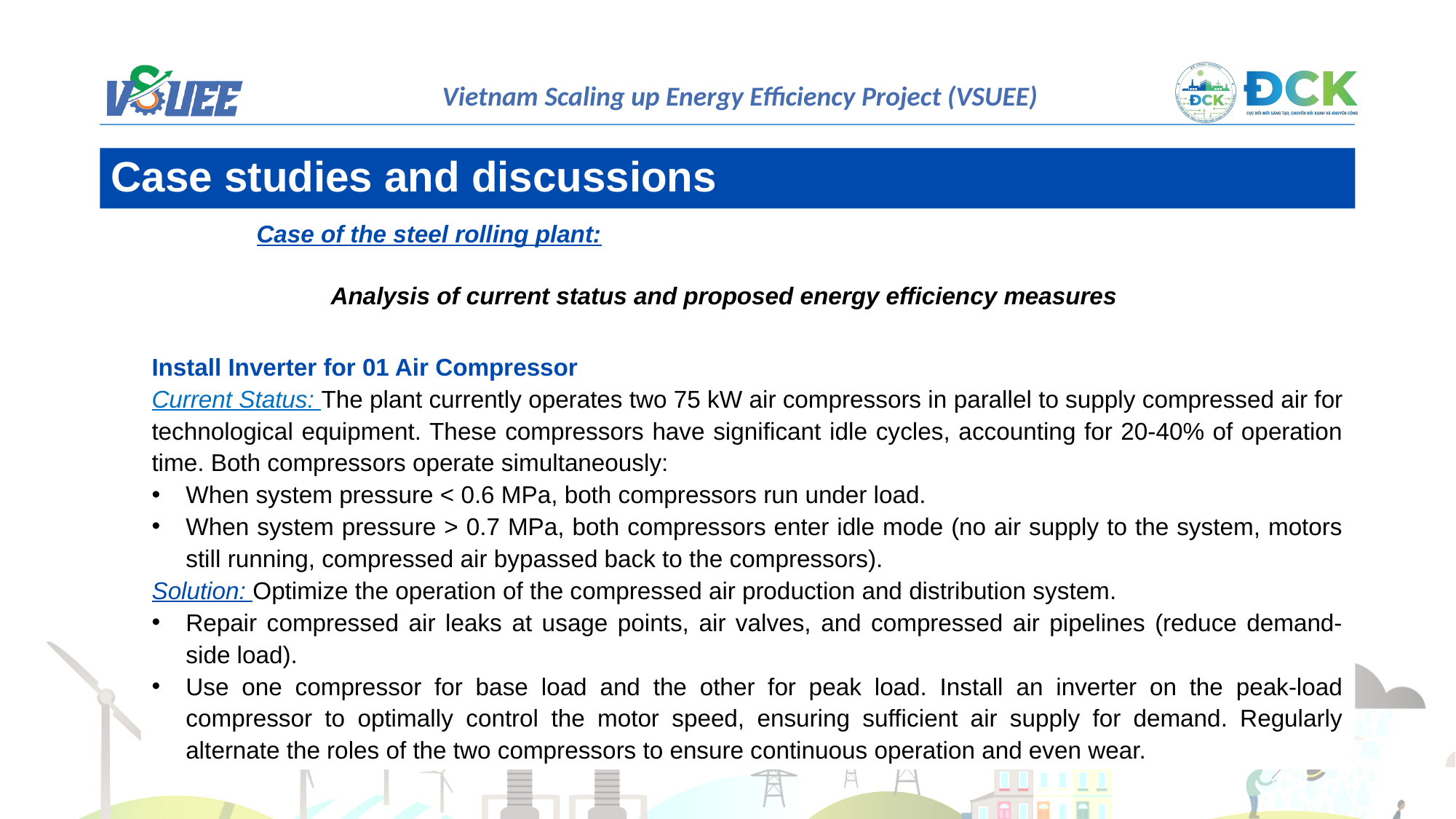

Case studies and discussions
Case of the steel rolling plant:

Analysis of current status and proposed energy efficiency measures
Install Inverter for 01 Air Compressor
Current Status: The plant currently operates two 75 kW air compressors in parallel to supply compressed air for technological equipment. These compressors have significant idle cycles, accounting for 20-40% of operation time. Both compressors operate simultaneously:
When system pressure < 0.6 MPa, both compressors run under load.
When system pressure > 0.7 MPa, both compressors enter idle mode (no air supply to the system, motors still running, compressed air bypassed back to the compressors).
Solution: Optimize the operation of the compressed air production and distribution system.
Repair compressed air leaks at usage points, air valves, and compressed air pipelines (reduce demand-side load).
Use one compressor for base load and the other for peak load. Install an inverter on the peak-load compressor to optimally control the motor speed, ensuring sufficient air supply for demand. Regularly alternate the roles of the two compressors to ensure continuous operation and even wear.